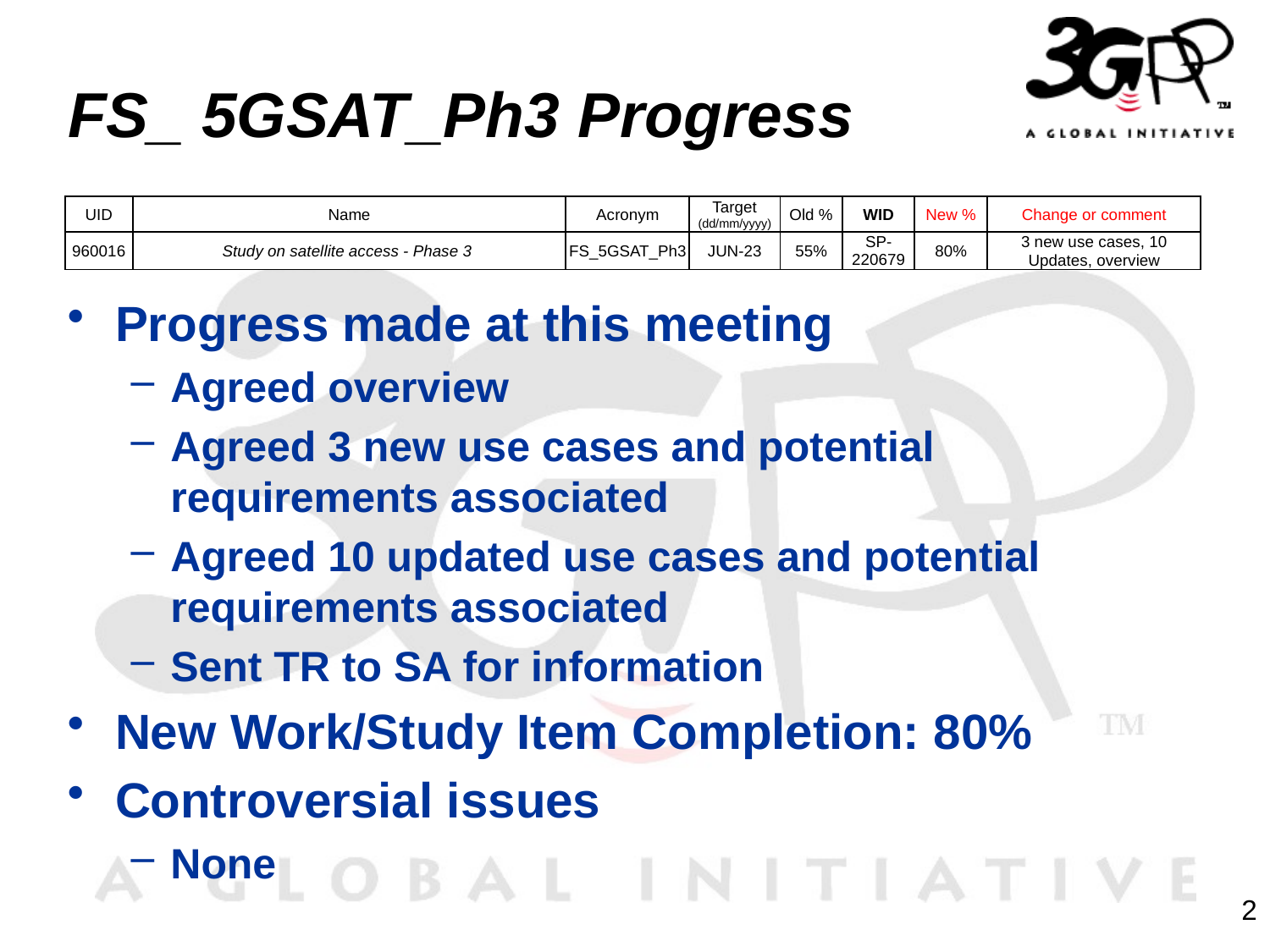

# FS_ 5GSAT_Ph3 Progress
| UID | Name | Acronym | Target (dd/mm/yyyy) | Old % | WID | New % | Change or comment |
| --- | --- | --- | --- | --- | --- | --- | --- |
| 960016 | Study on satellite access - Phase 3 | FS\_5GSAT\_Ph3 | JUN-23 | 55% | SP-220679 | 80% | 3 new use cases, 10 Updates, overview |
Progress made at this meeting
Agreed overview
Agreed 3 new use cases and potential requirements associated
Agreed 10 updated use cases and potential requirements associated
Sent TR to SA for information
New Work/Study Item Completion: 80%
Controversial issues
None
2